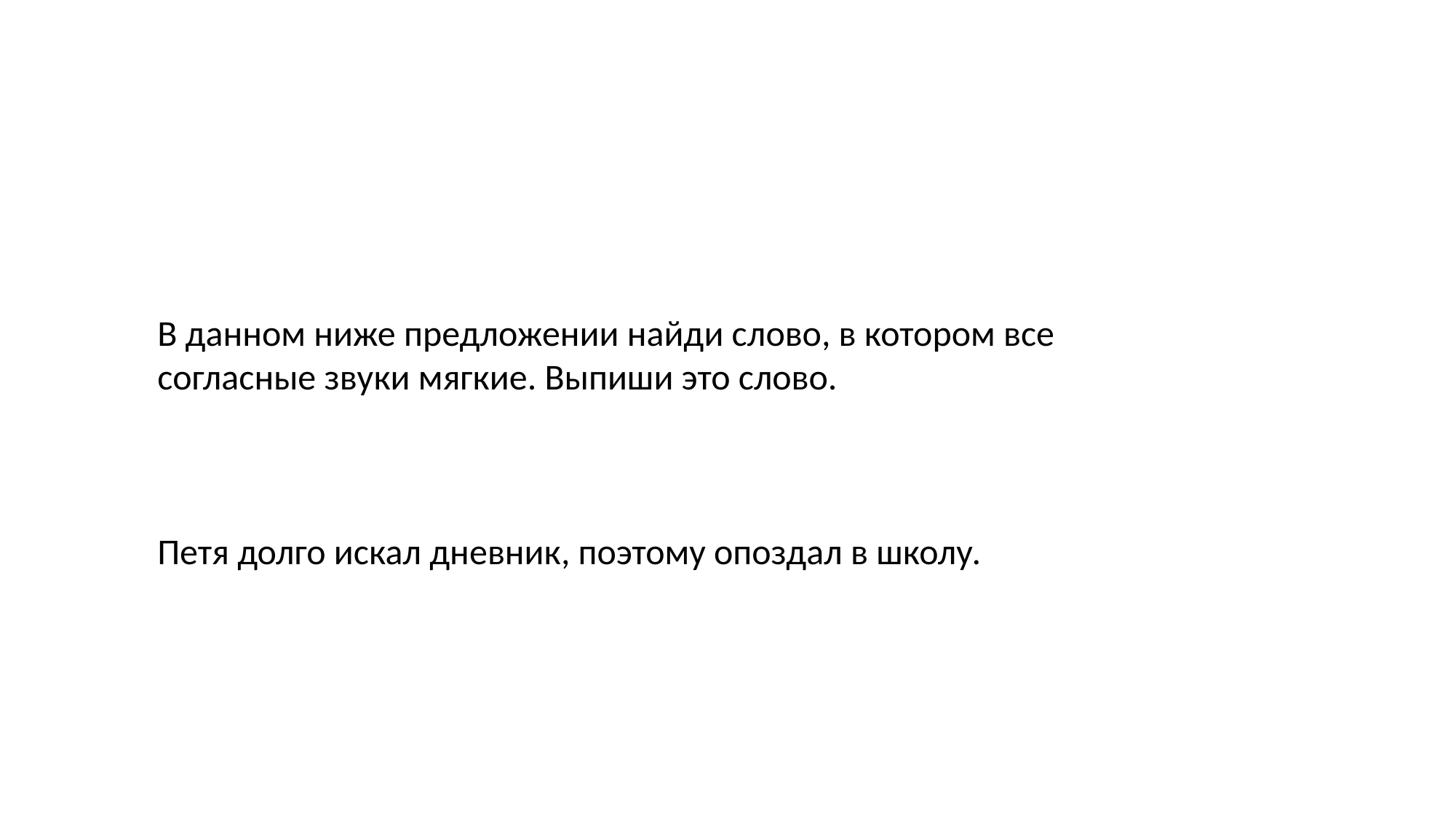

В данном ниже предложении найди слово, в котором все согласные звуки мягкие. Выпиши это слово.

Петя долго искал дневник, поэтому опоздал в школу.